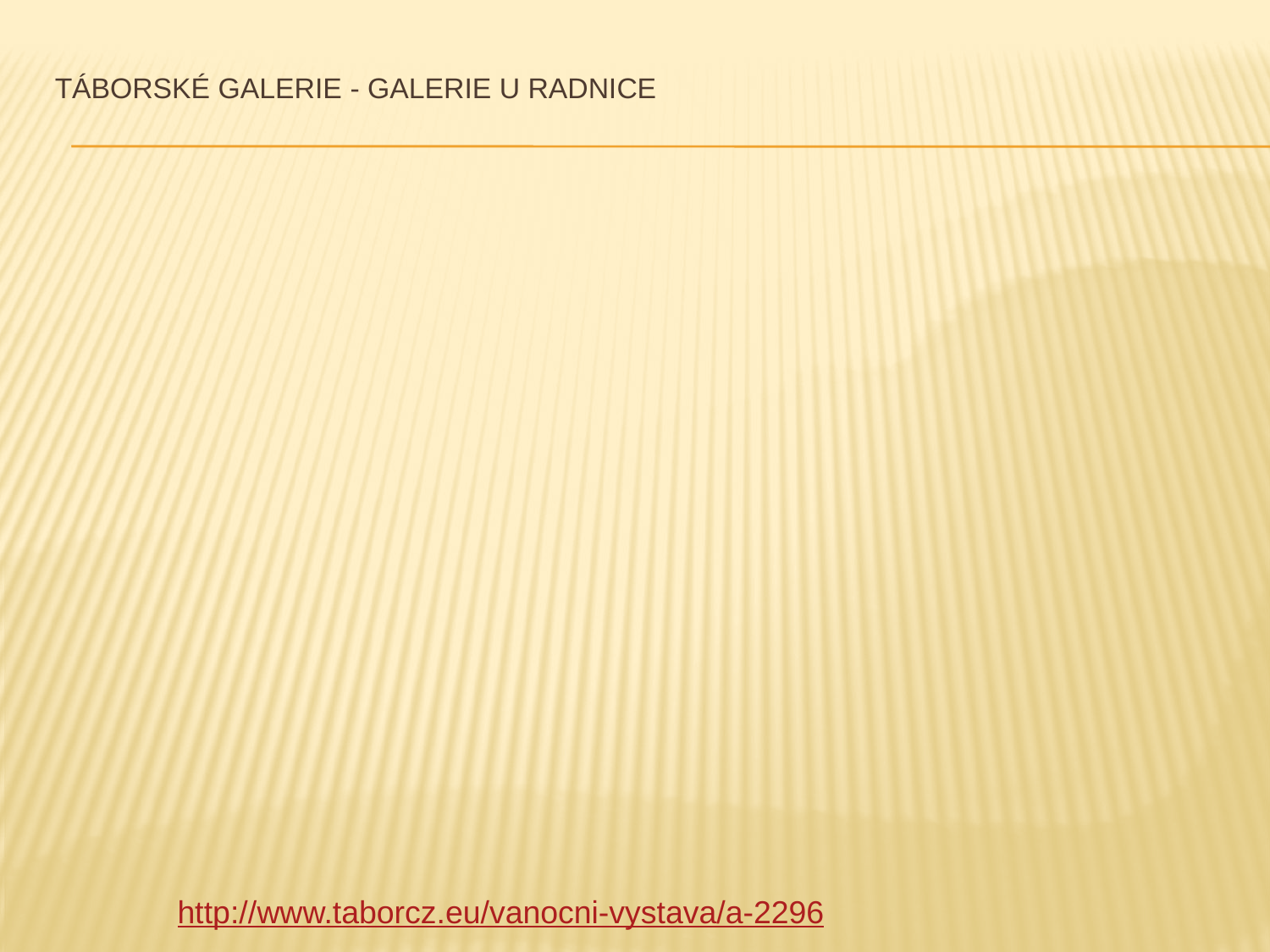

# Táborské galerie - Galerie U Radnice

http://www.taborcz.eu/vanocni-vystava/a-2296